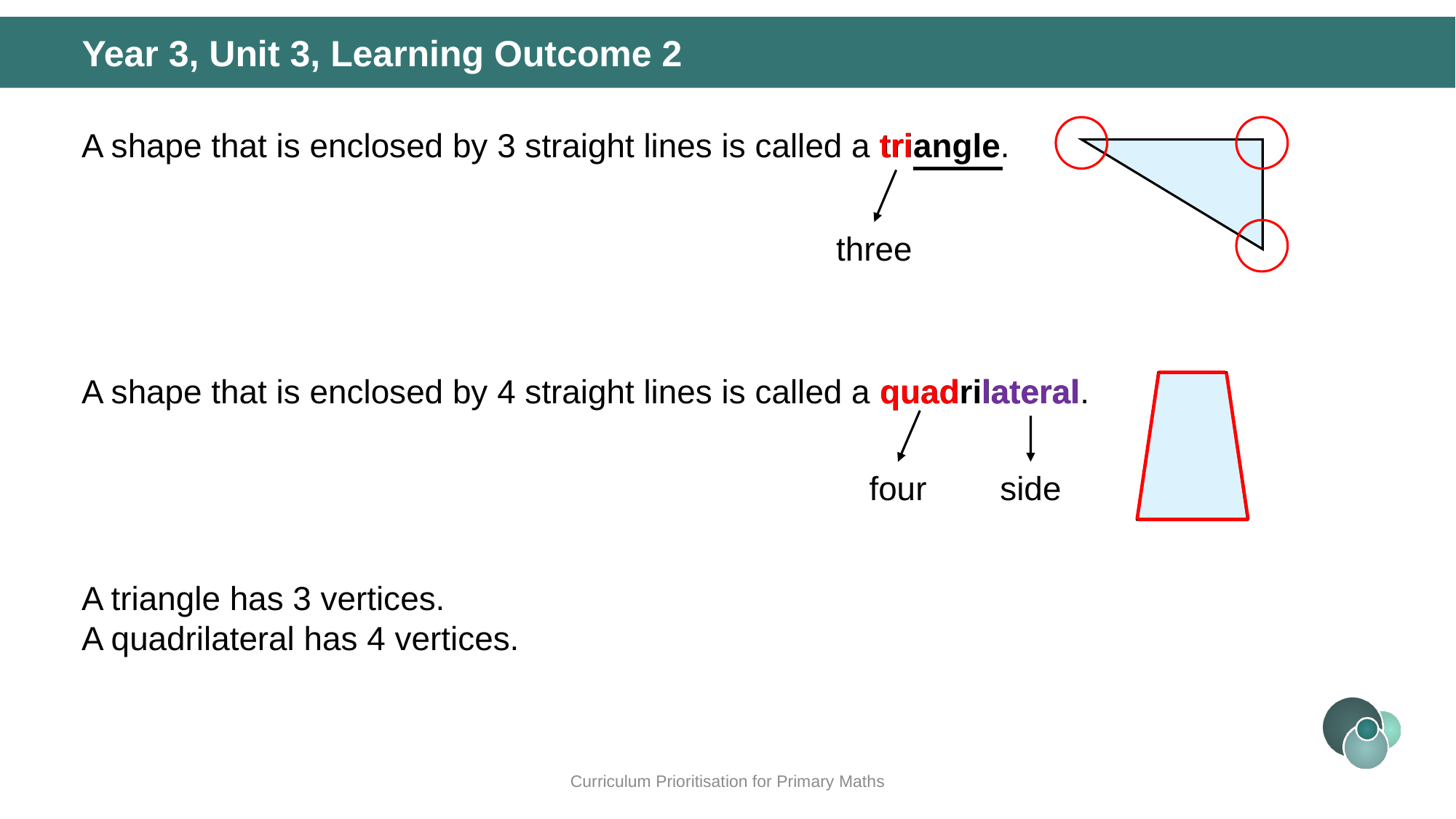

# Year 3, Unit 3, Learning Outcome 2

tri
A shape that is enclosed by 3 straight lines is called a triangle.

three
A shape that is enclosed by 4 straight lines is called a quadrilateral.
quad
lateral

four
side
A triangle has 3 vertices.
A quadrilateral has 4 vertices.
Curriculum Prioritisation for Primary Maths